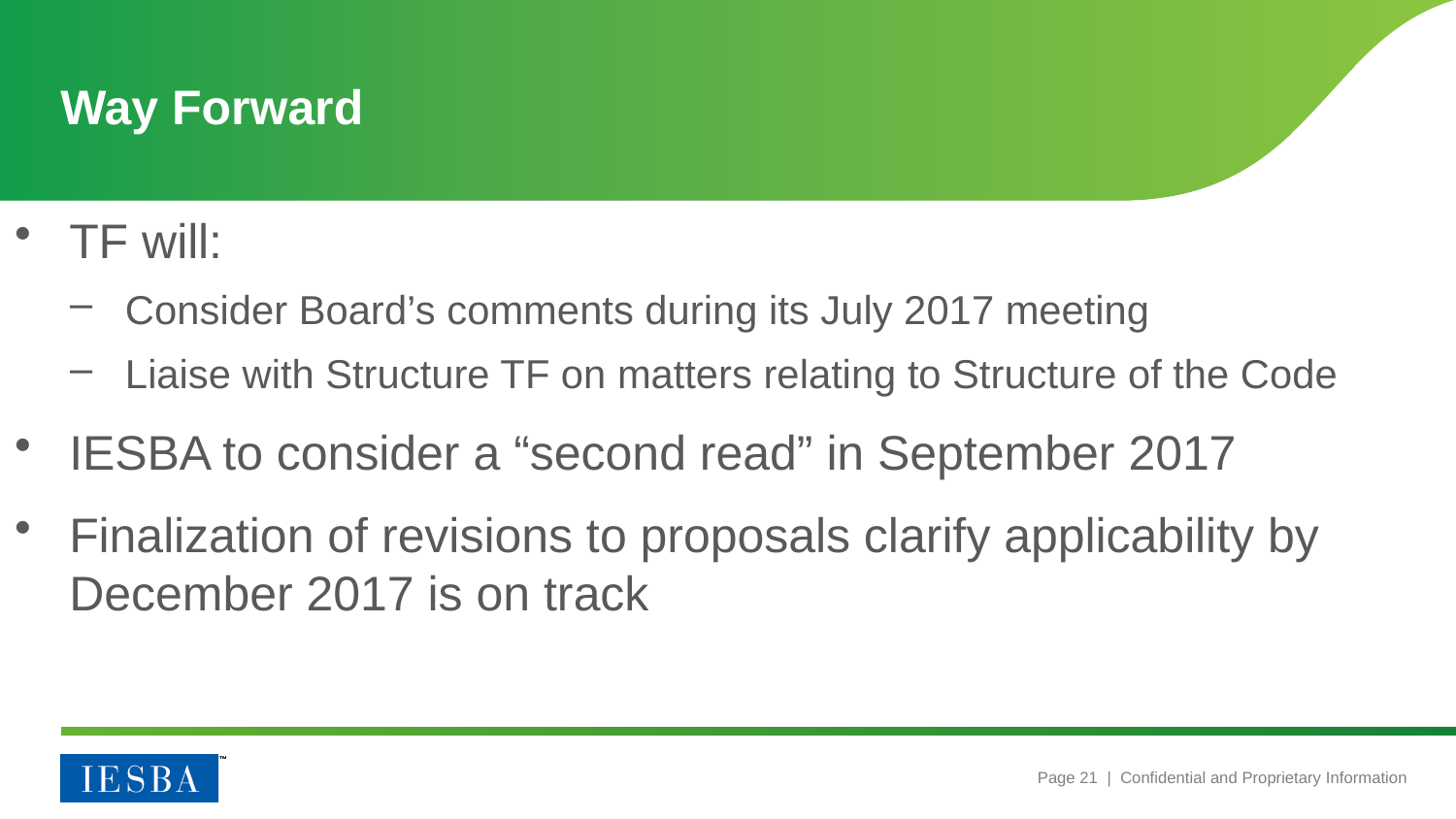

# Way Forward
TF will:
Consider Board’s comments during its July 2017 meeting
Liaise with Structure TF on matters relating to Structure of the Code
IESBA to consider a “second read” in September 2017
Finalization of revisions to proposals clarify applicability by December 2017 is on track